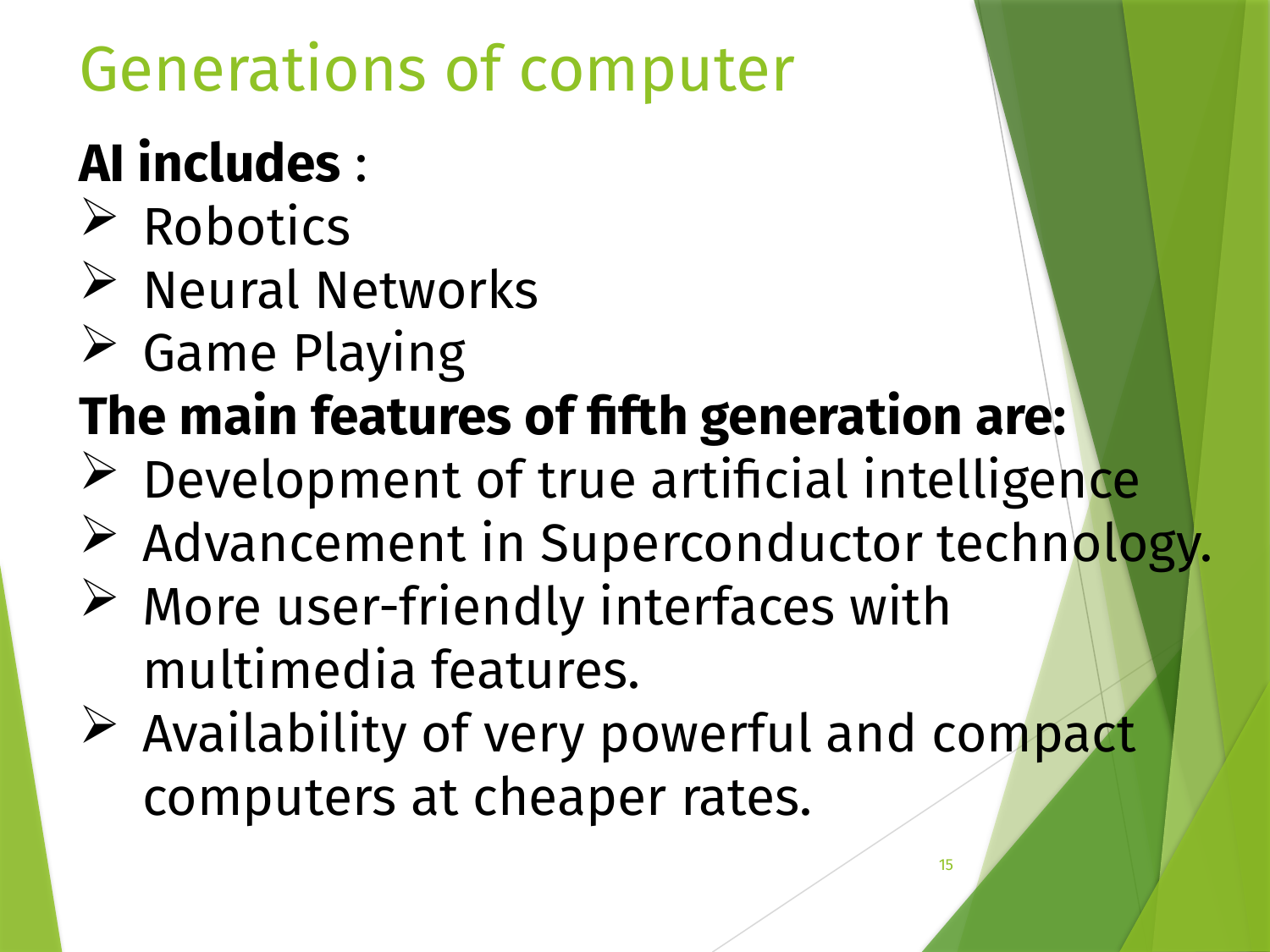

# Generations of computer
AI includes :
Robotics
Neural Networks
Game Playing
The main features of fifth generation are:
Development of true artificial intelligence
Advancement in Superconductor technology.
More user-friendly interfaces with multimedia features.
Availability of very powerful and compact computers at cheaper rates.
15